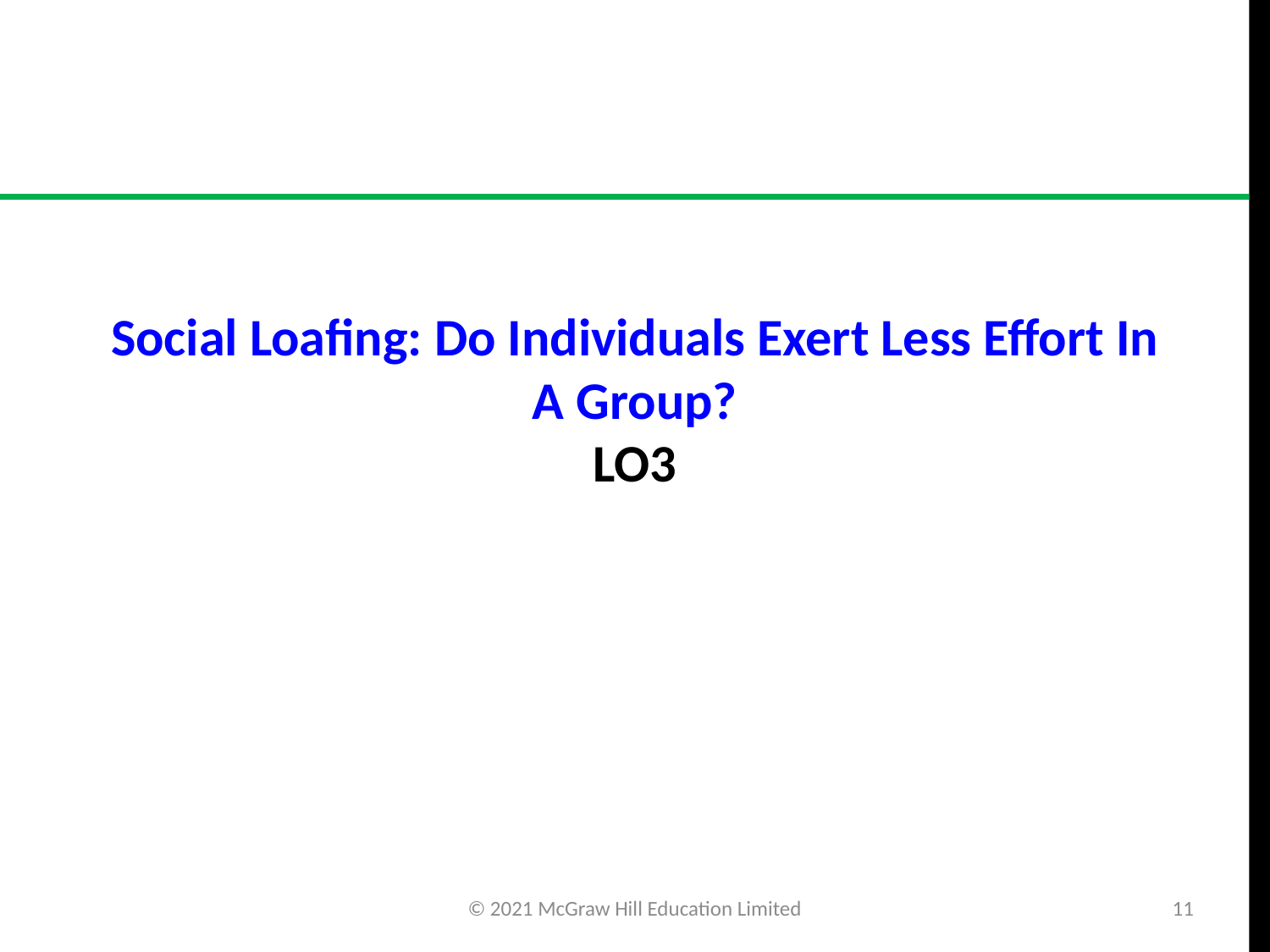

# Social Loafing: Do Individuals Exert Less Effort In A Group? LO3

© 2021 McGraw Hill Education Limited
11